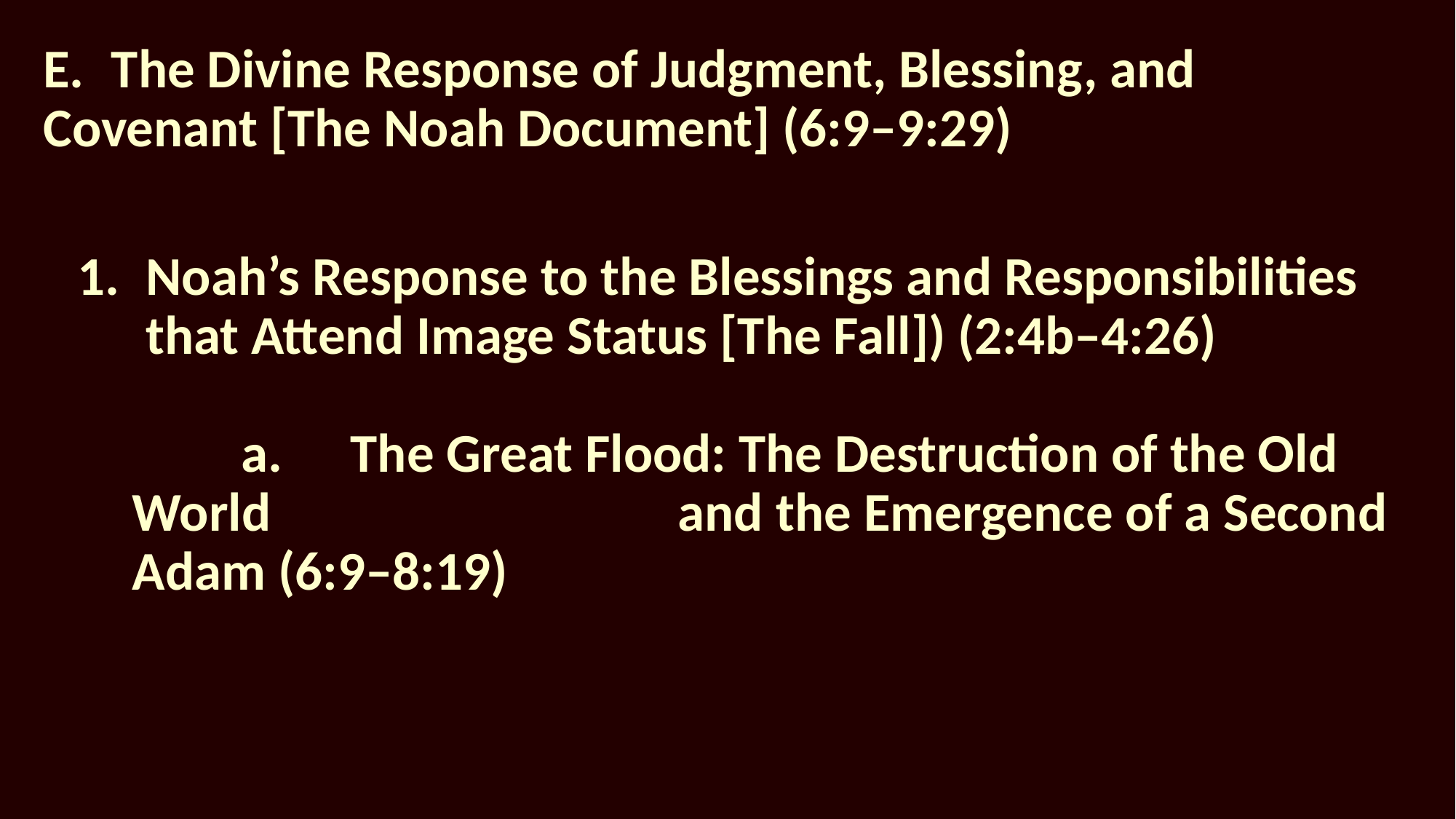

# E.	The Divine Response of Judgment, Blessing, and 	Covenant [The Noah Document] (6:9–9:29)
Noah’s Response to the Blessings and Responsibilities that Attend Image Status [The Fall]) (2:4b–4:26)

	a.	The Great Flood: The Destruction of the Old World 				and the Emergence of a Second Adam (6:9–8:19)